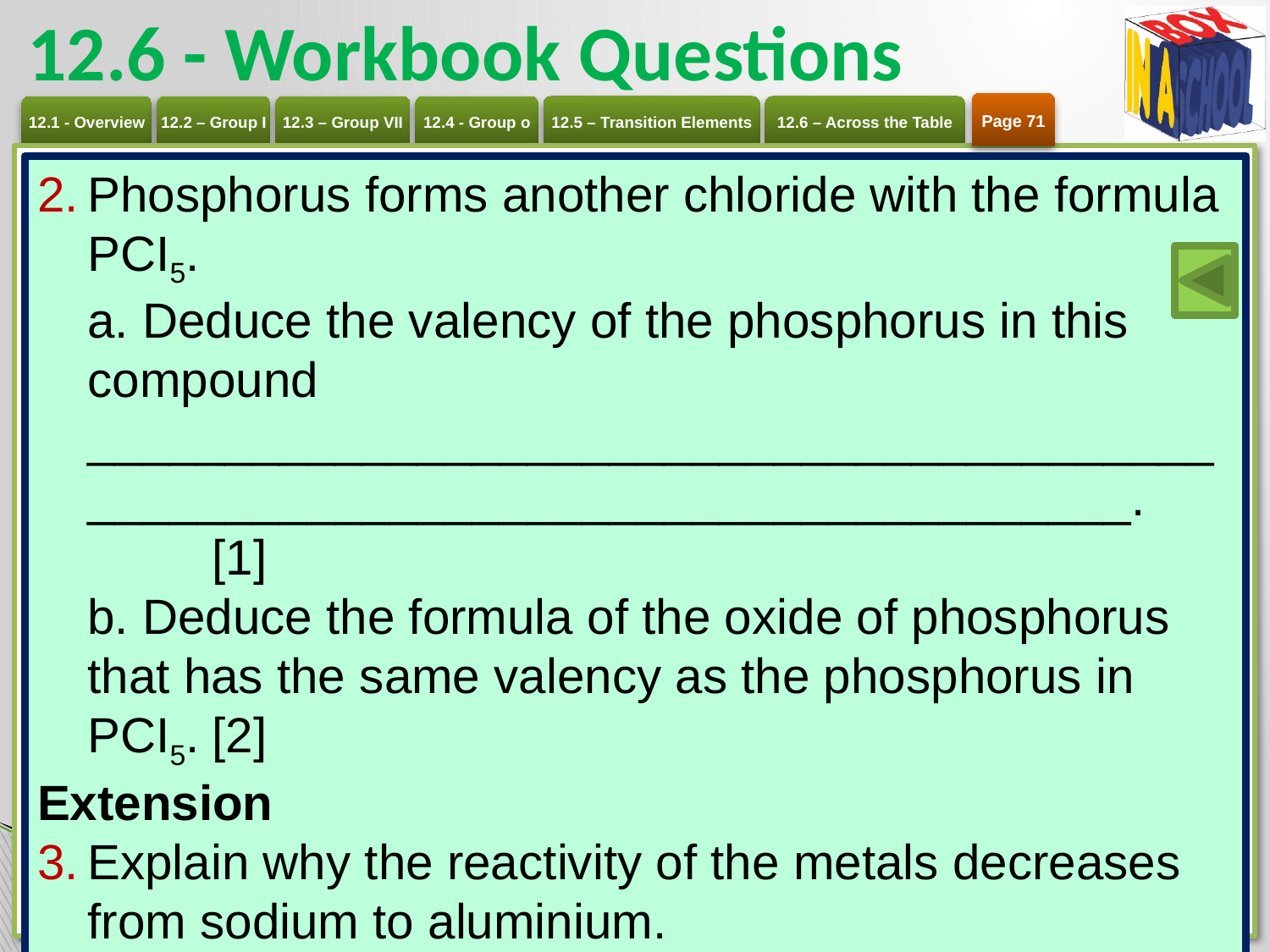

# 12.6 - Workbook Questions
Page 71
Phosphorus forms another chloride with the formula PCI5.
a. Deduce the valency of the phosphorus in this compound _______________________________________________________________________________.	[1]
b. Deduce the formula of the oxide of phosphorus that has the same valency as the phosphorus in PCI5.	[2]
Extension
Explain why the reactivity of the metals decreases from sodium to aluminium.	[3]